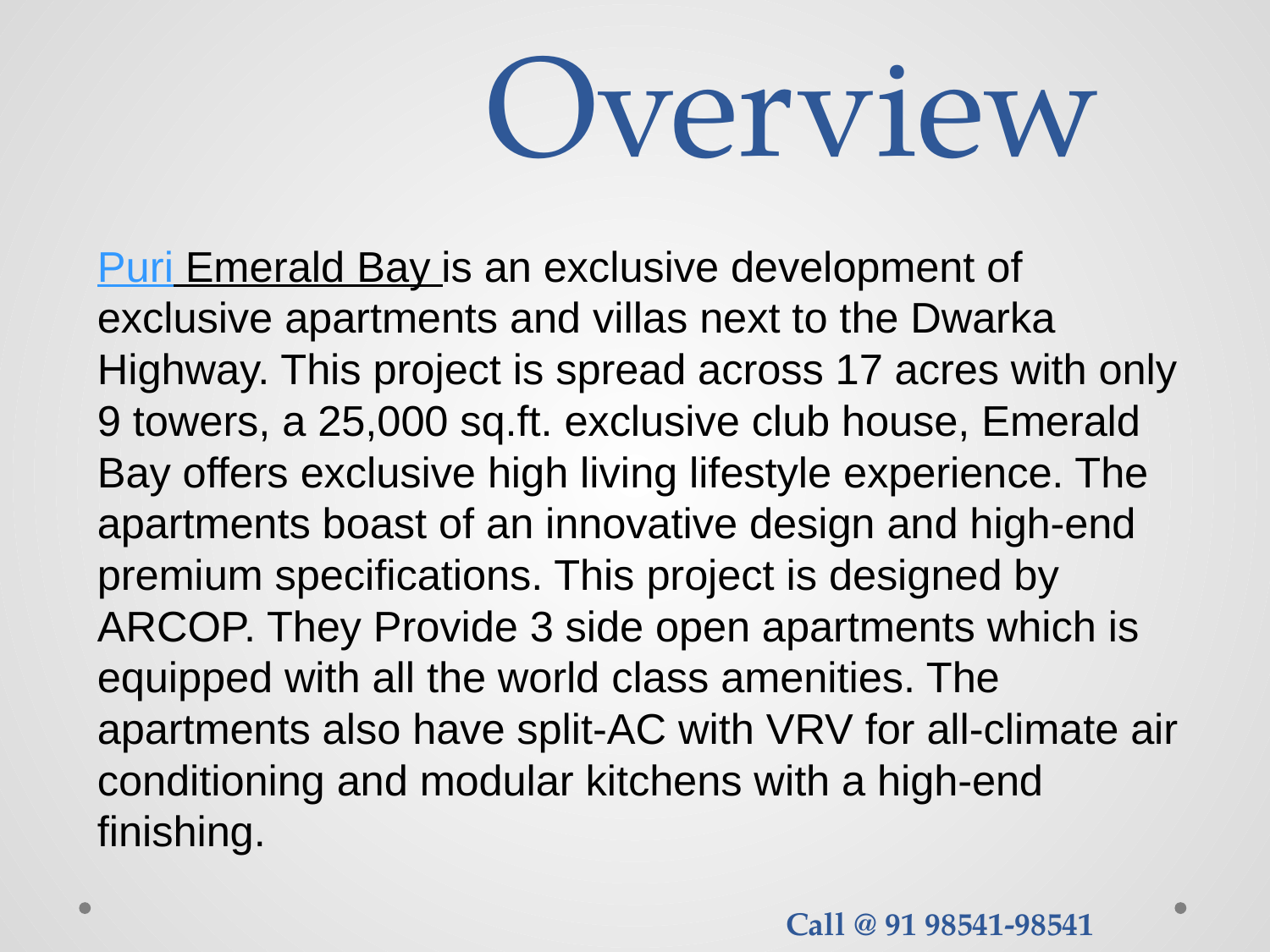

# Overview
Puri Emerald Bay is an exclusive development of exclusive apartments and villas next to the Dwarka Highway. This project is spread across 17 acres with only 9 towers, a 25,000 sq.ft. exclusive club house, Emerald Bay offers exclusive high living lifestyle experience. The apartments boast of an innovative design and high-end premium specifications. This project is designed by ARCOP. They Provide 3 side open apartments which is equipped with all the world class amenities. The apartments also have split-AC with VRV for all-climate air conditioning and modular kitchens with a high-end finishing.

Call @ 91 98541-98541